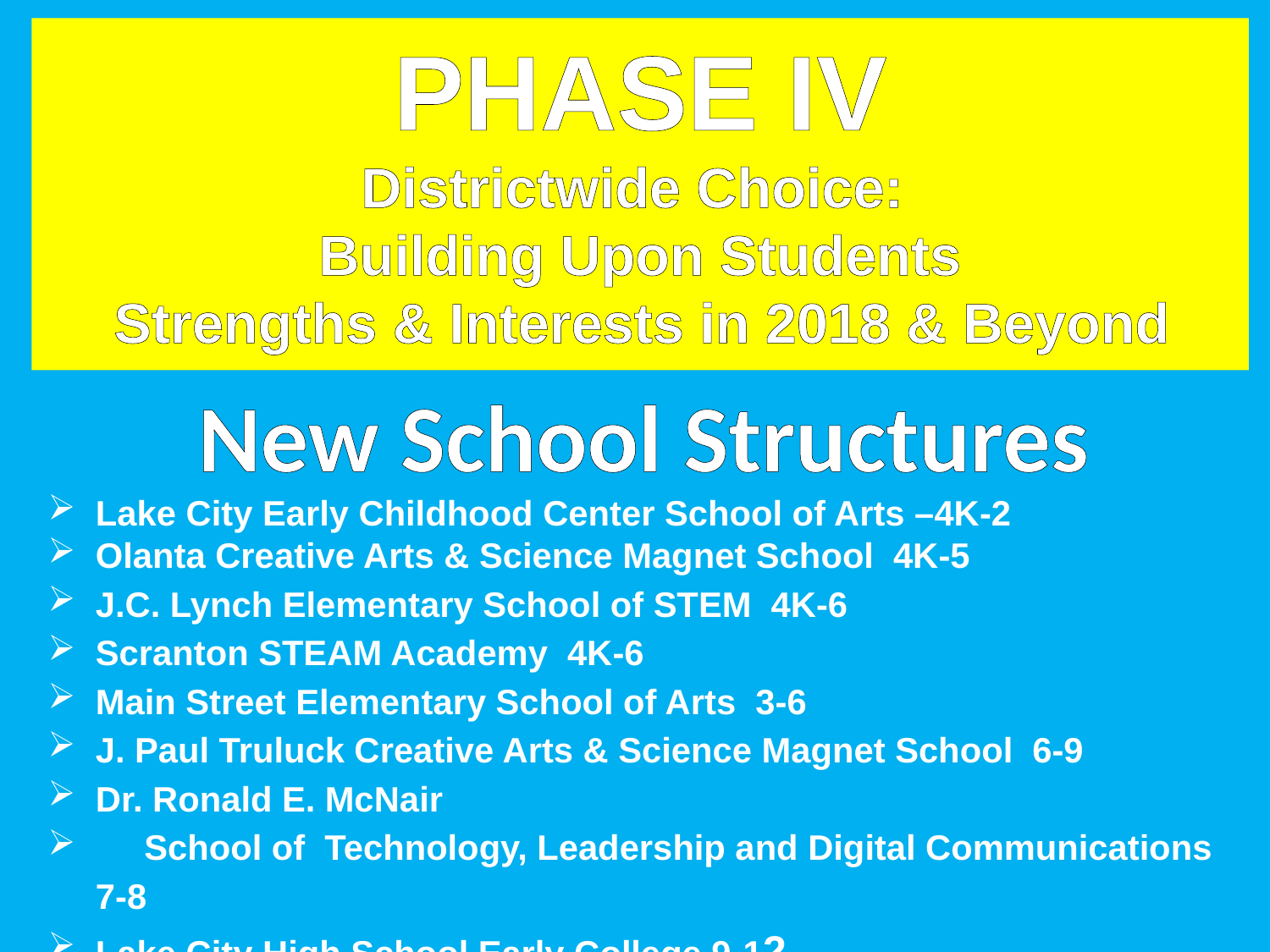

PHASE IV
Districtwide Choice:
Building Upon Students
 Strengths & Interests in 2018 & Beyond
New School Structures
Lake City Early Childhood Center School of Arts –4K-2
Olanta Creative Arts & Science Magnet School  4K-5
J.C. Lynch Elementary School of STEM  4K-6
Scranton STEAM Academy  4K-6
Main Street Elementary School of Arts  3-6
J. Paul Truluck Creative Arts & Science Magnet School  6-9
Dr. Ronald E. McNair
     School of  Technology, Leadership and Digital Communications  7-8
Lake City High School Early College 9-12